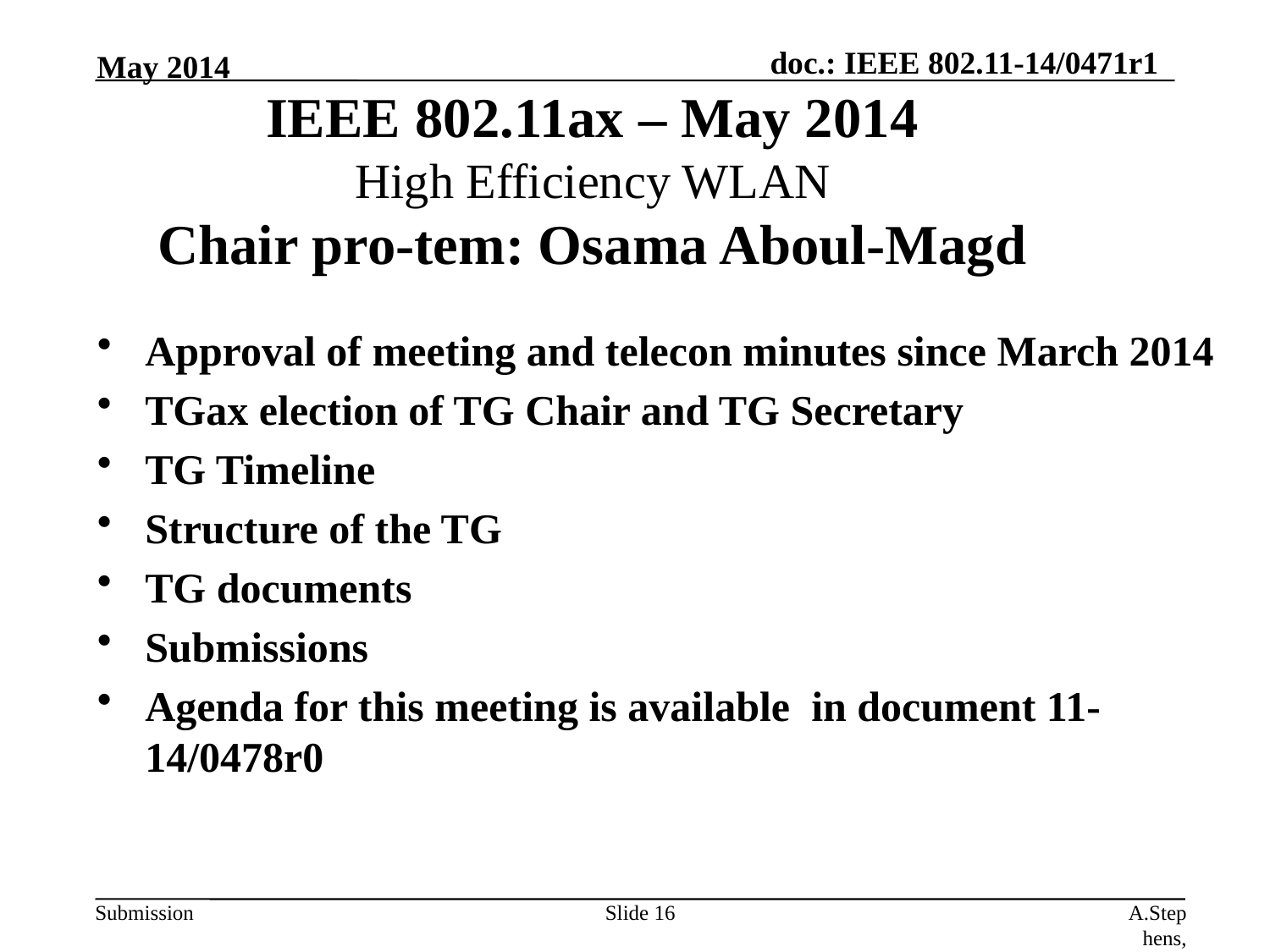

May 2014
IEEE 802.11ax – May 2014
High Efficiency WLAN
Chair pro-tem: Osama Aboul-Magd
Approval of meeting and telecon minutes since March 2014
TGax election of TG Chair and TG Secretary
TG Timeline
Structure of the TG
TG documents
Submissions
Agenda for this meeting is available  in document 11-14/0478r0
Slide 16
A.Stephens, Intel, D. Stanley, Aruba